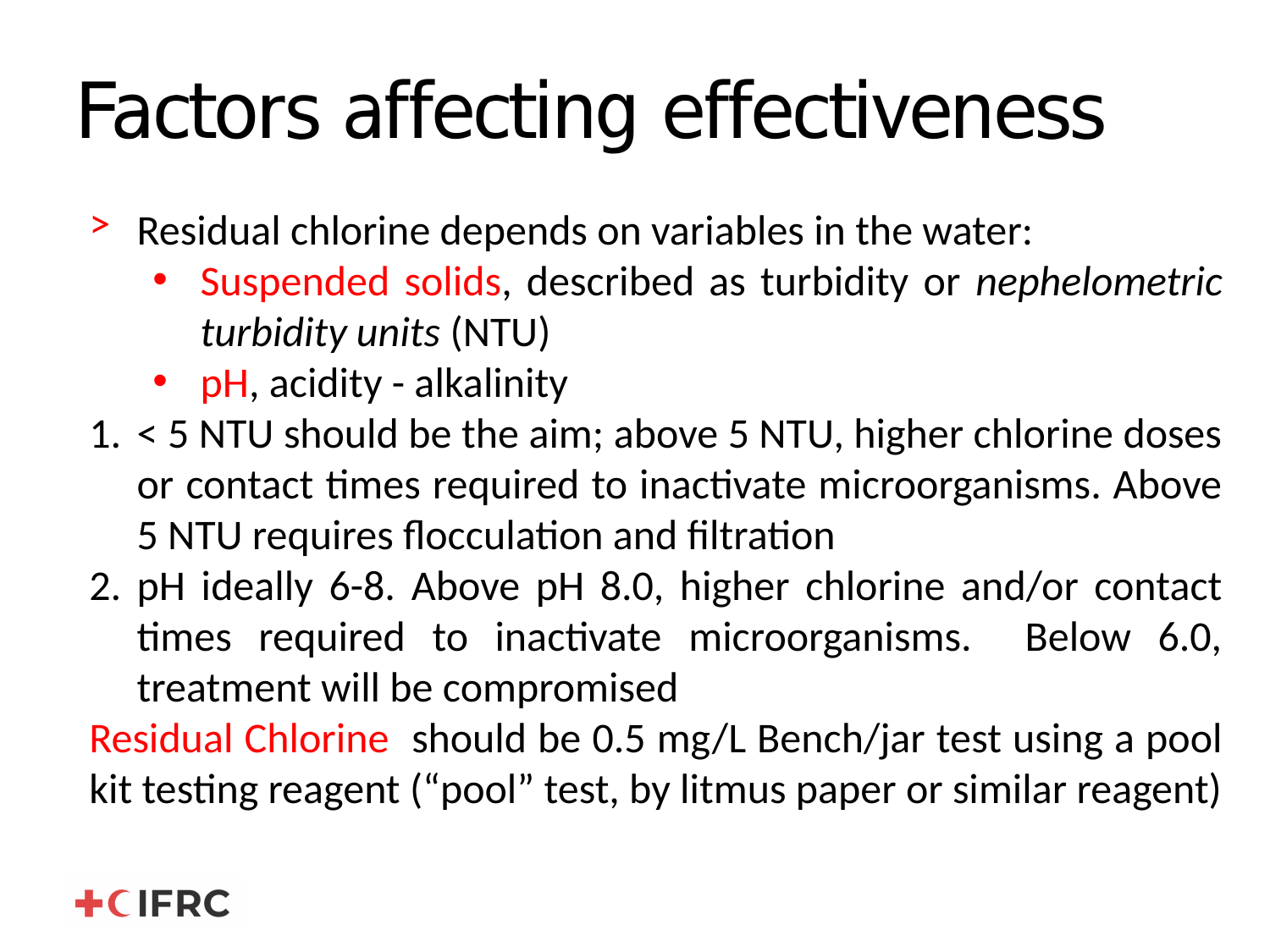

# Factors affecting effectiveness
Residual chlorine depends on variables in the water:
Suspended solids, described as turbidity or nephelometric turbidity units (NTU)
pH, acidity - alkalinity
< 5 NTU should be the aim; above 5 NTU, higher chlorine doses or contact times required to inactivate microorganisms. Above 5 NTU requires flocculation and filtration
pH ideally 6-8. Above pH 8.0, higher chlorine and/or contact times required to inactivate microorganisms.  Below 6.0, treatment will be compromised
Residual Chlorine  should be 0.5 mg/L Bench/jar test using a pool kit testing reagent (“pool” test, by litmus paper or similar reagent)